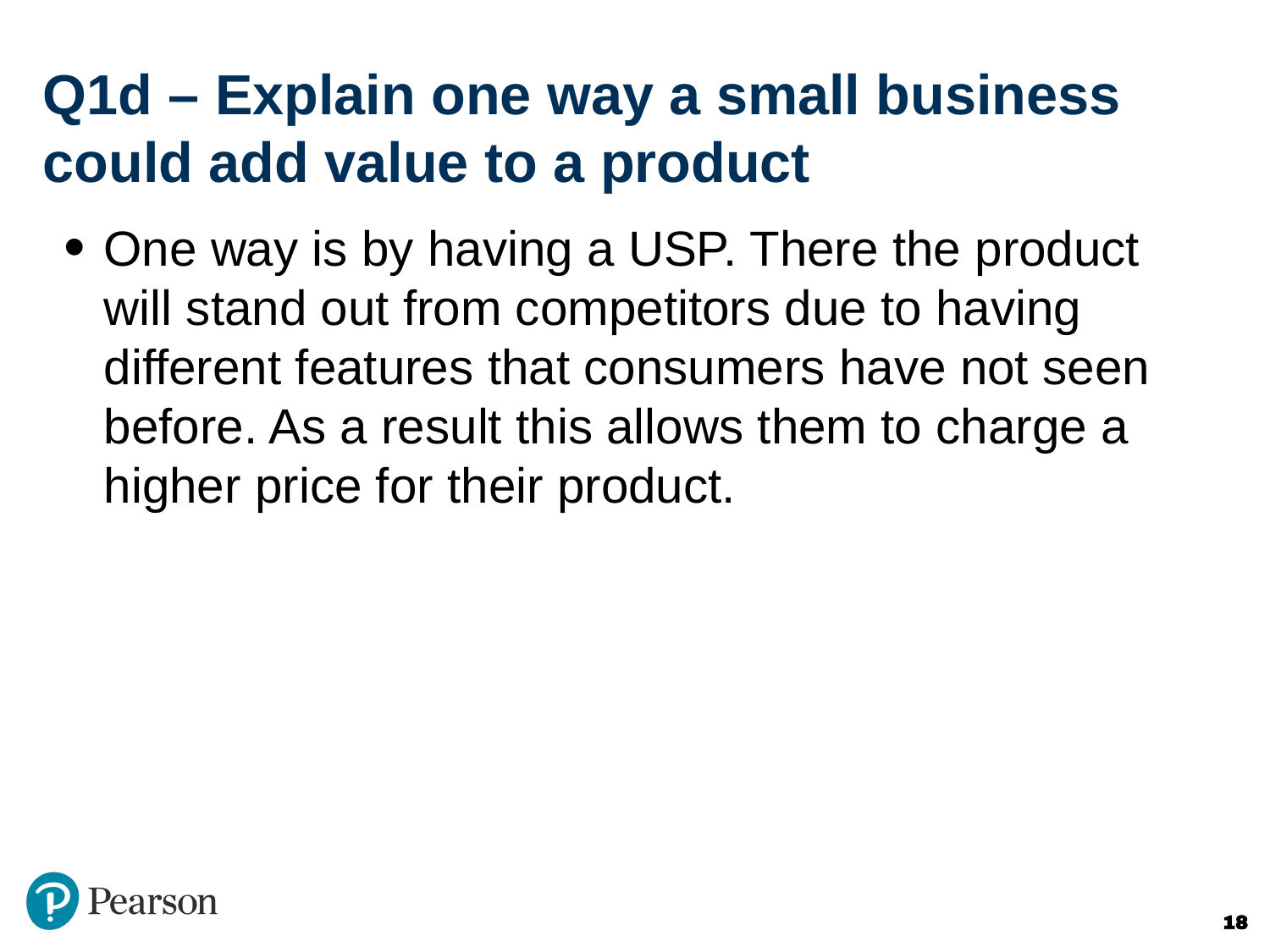

# Q1d – Explain one way a small business could add value to a product
One way is by having a USP. There the product will stand out from competitors due to having different features that consumers have not seen before. As a result this allows them to charge a higher price for their product.